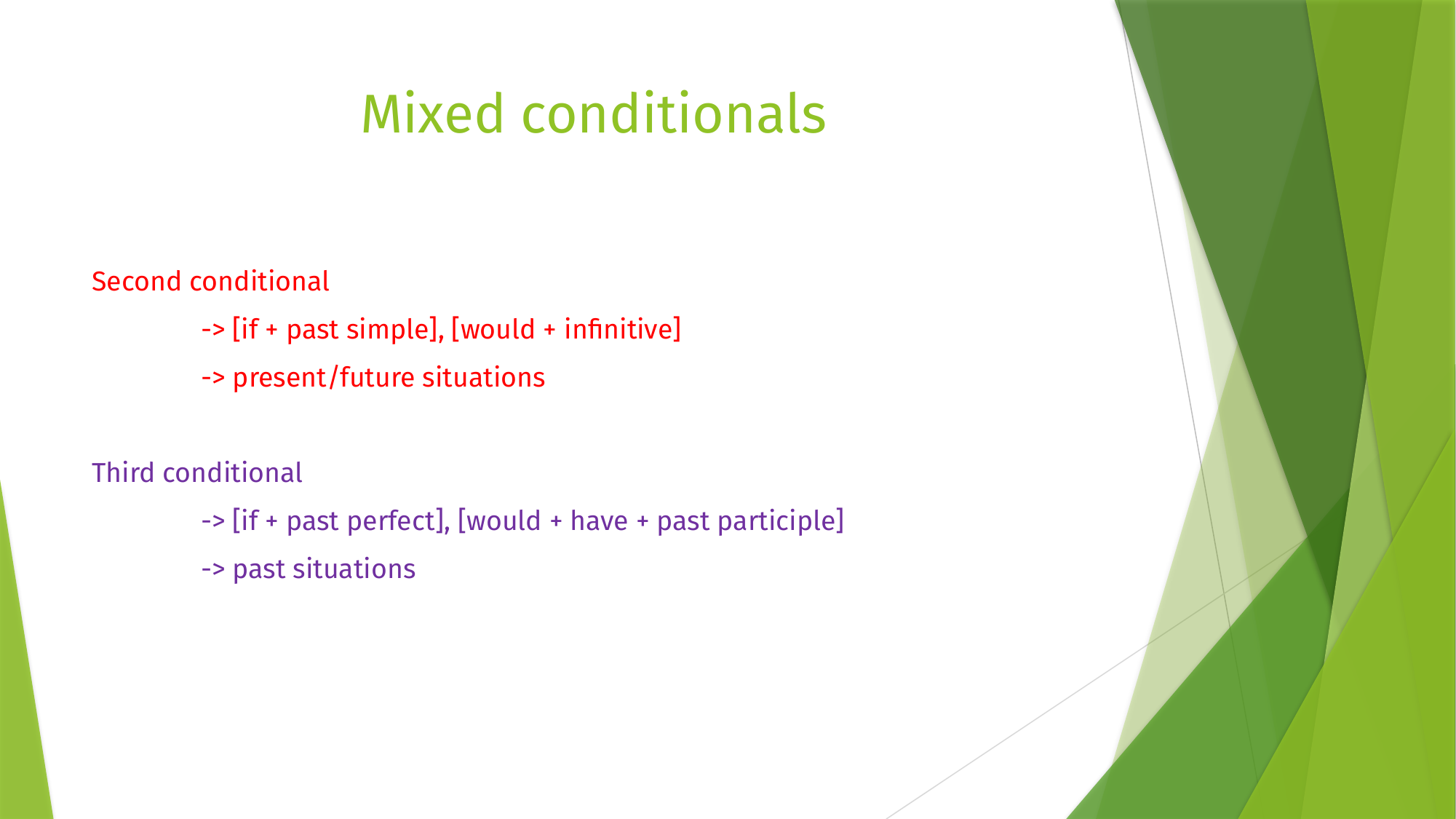

# Mixed conditionals
Second conditional
	-> [if + past simple], [would + infinitive]
	-> present/future situations

Third conditional
	-> [if + past perfect], [would + have + past participle]
	-> past situations